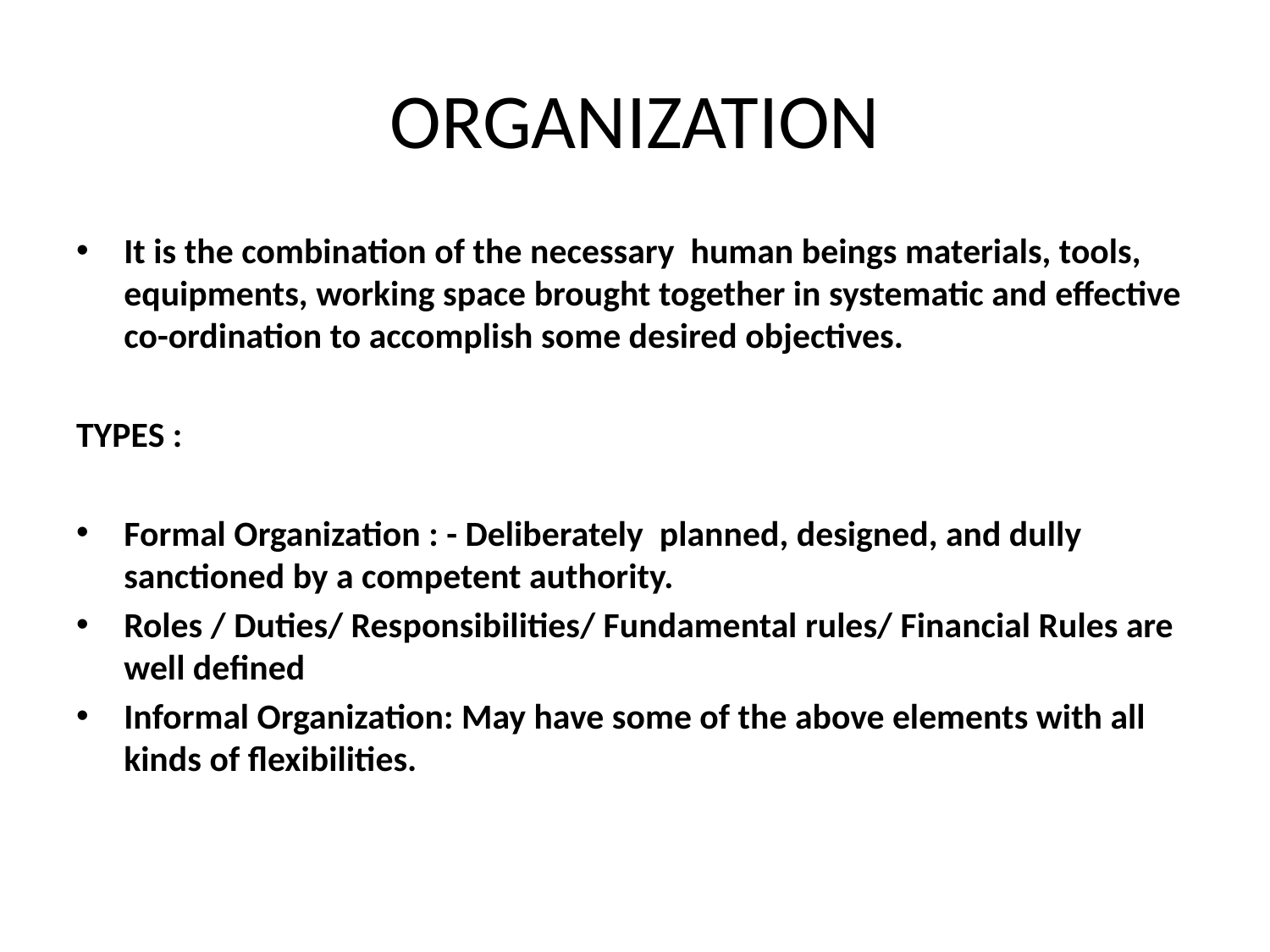

# ORGANIZATION
It is the combination of the necessary  human beings materials, tools, equipments, working space brought together in systematic and effective co-ordination to accomplish some desired objectives.

TYPES :

Formal Organization : - Deliberately  planned, designed, and dully sanctioned by a competent authority.
Roles / Duties/ Responsibilities/ Fundamental rules/ Financial Rules are well defined
Informal Organization: May have some of the above elements with all kinds of flexibilities.